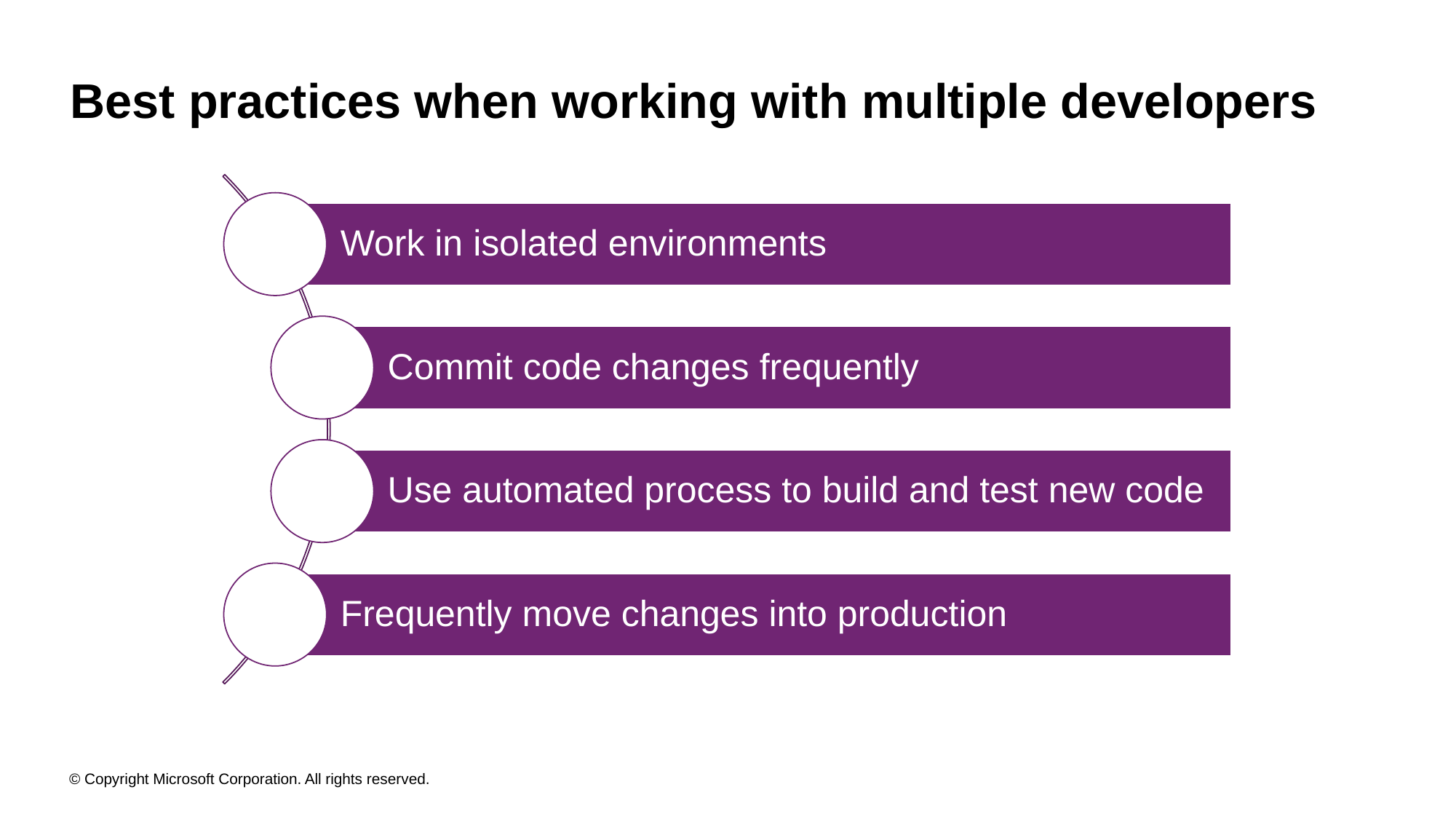

# Best practices when working with multiple developers
Work in isolated environments
Commit code changes frequently
Use automated process to build and test new code
Frequently move changes into production
© Copyright Microsoft Corporation. All rights reserved.